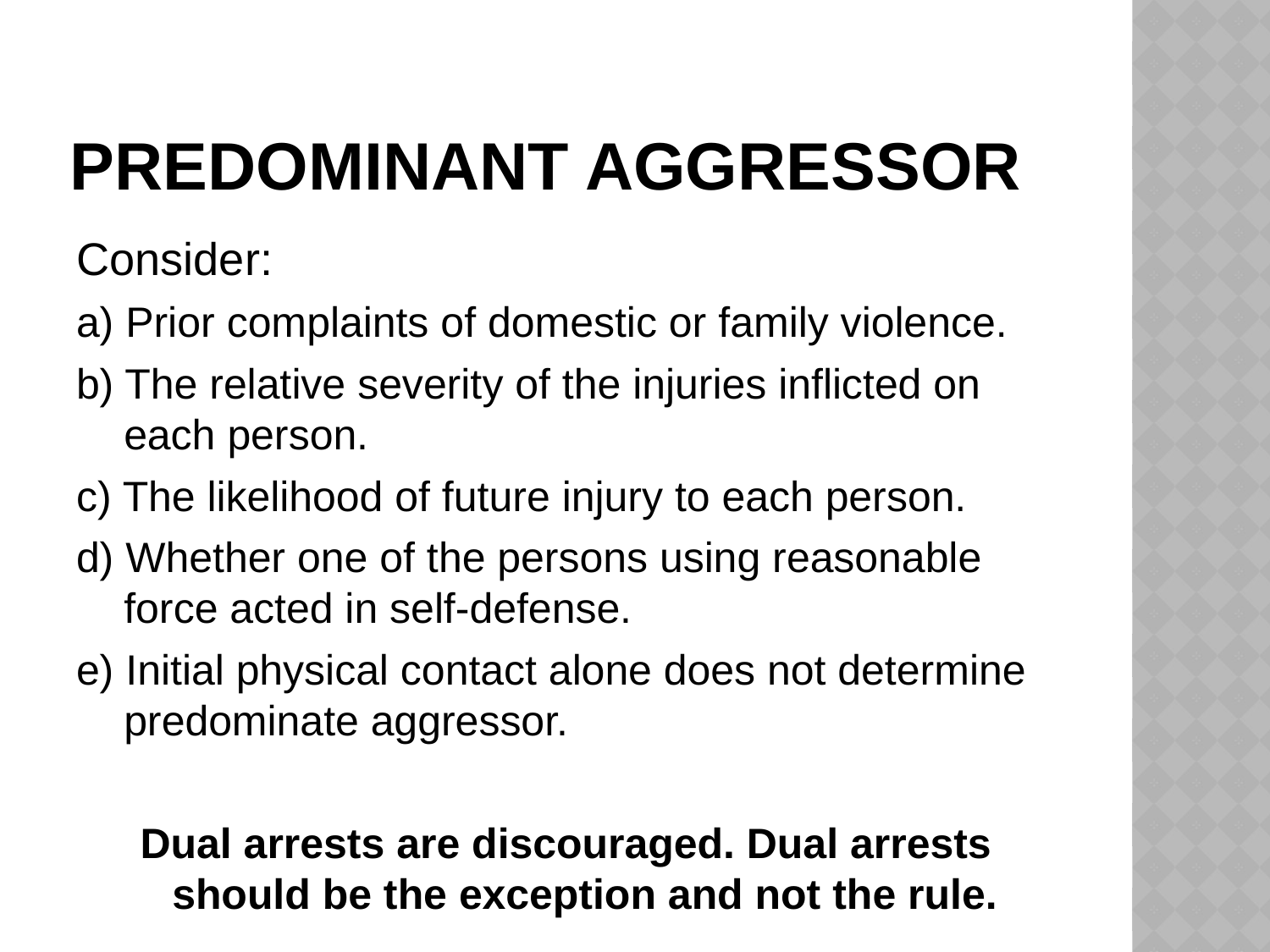

# Predominant aggressor
Consider:
a) Prior complaints of domestic or family violence.
b) The relative severity of the injuries inflicted on each person.
c) The likelihood of future injury to each person.
d) Whether one of the persons using reasonable force acted in self-defense.
e) Initial physical contact alone does not determine predominate aggressor.

Dual arrests are discouraged. Dual arrests should be the exception and not the rule.